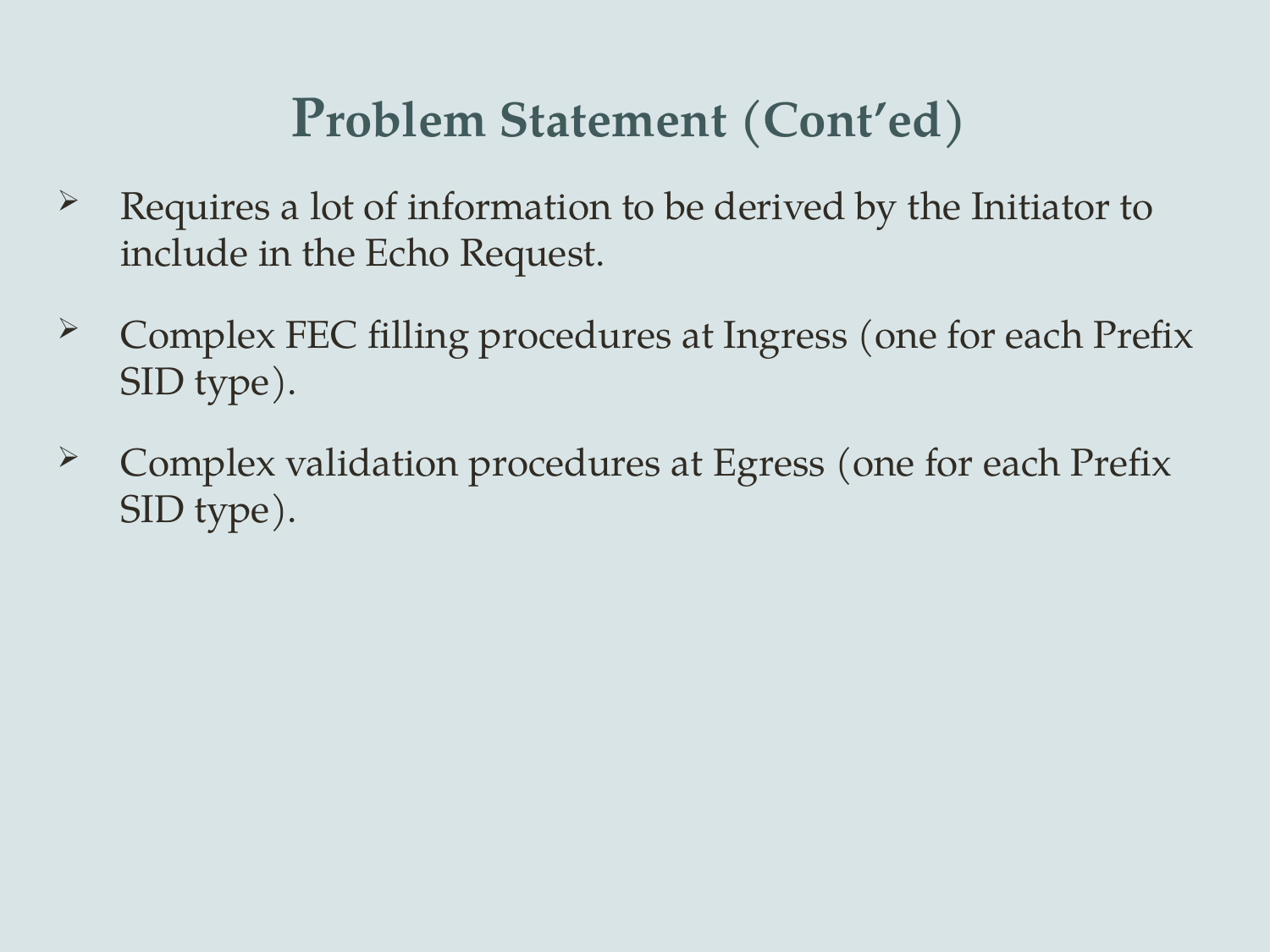

Problem Statement (Cont’ed)
Requires a lot of information to be derived by the Initiator to include in the Echo Request.
Complex FEC filling procedures at Ingress (one for each Prefix SID type).
Complex validation procedures at Egress (one for each Prefix SID type).